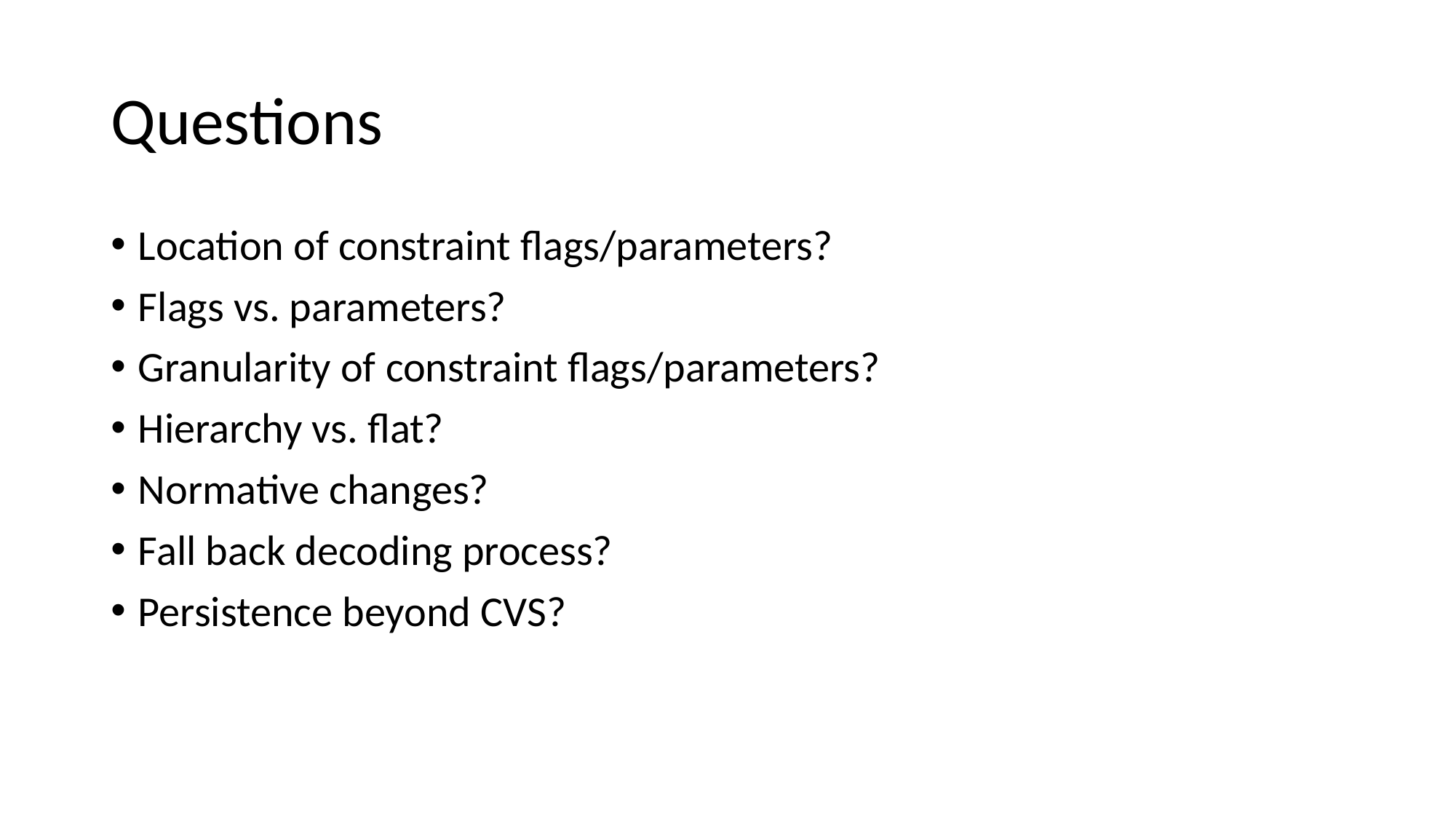

# Questions
Location of constraint flags/parameters?
Flags vs. parameters?
Granularity of constraint flags/parameters?
Hierarchy vs. flat?
Normative changes?
Fall back decoding process?
Persistence beyond CVS?